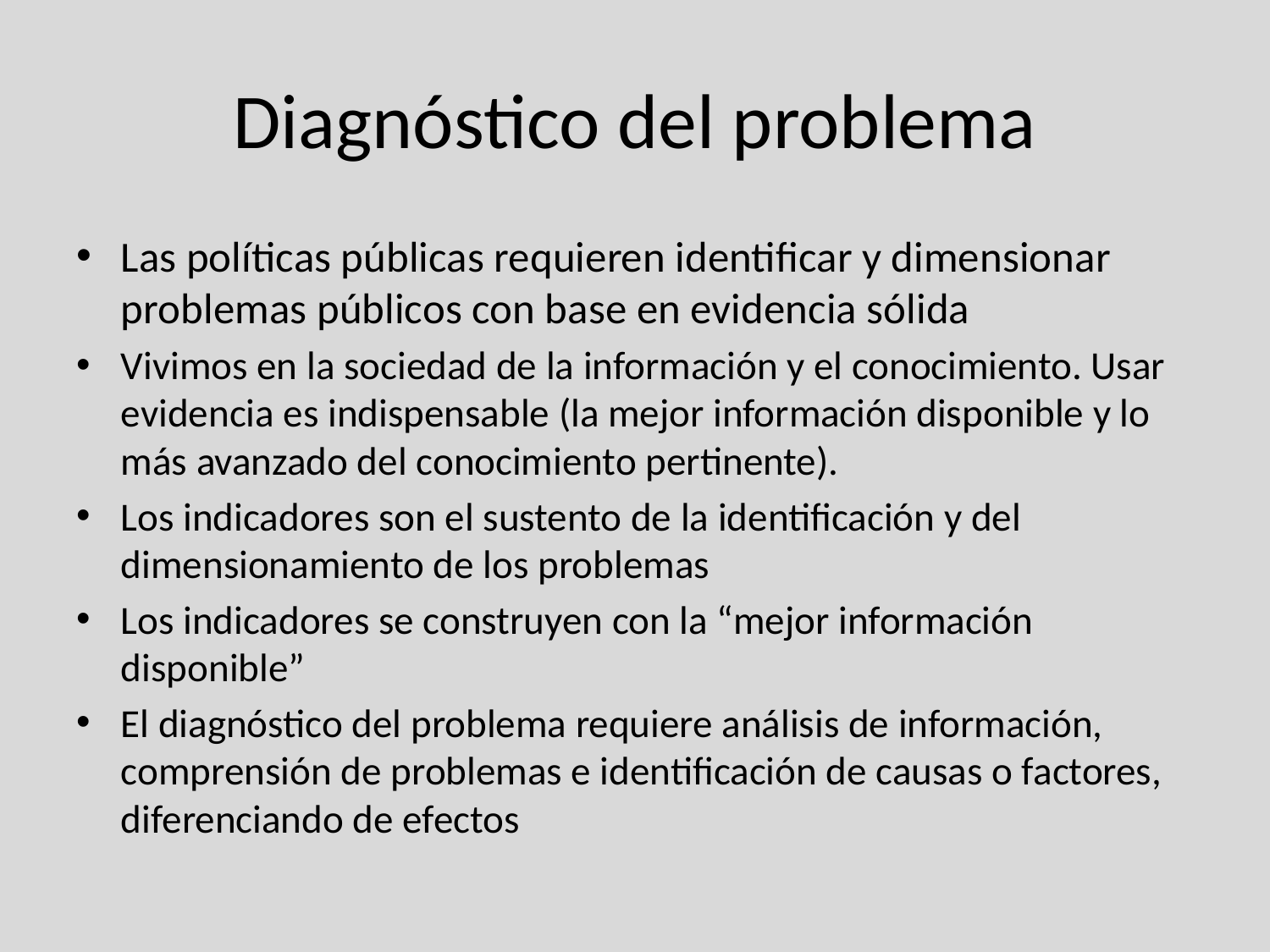

# Diagnóstico del problema
Las políticas públicas requieren identificar y dimensionar problemas públicos con base en evidencia sólida
Vivimos en la sociedad de la información y el conocimiento. Usar evidencia es indispensable (la mejor información disponible y lo más avanzado del conocimiento pertinente).
Los indicadores son el sustento de la identificación y del dimensionamiento de los problemas
Los indicadores se construyen con la “mejor información disponible”
El diagnóstico del problema requiere análisis de información, comprensión de problemas e identificación de causas o factores, diferenciando de efectos